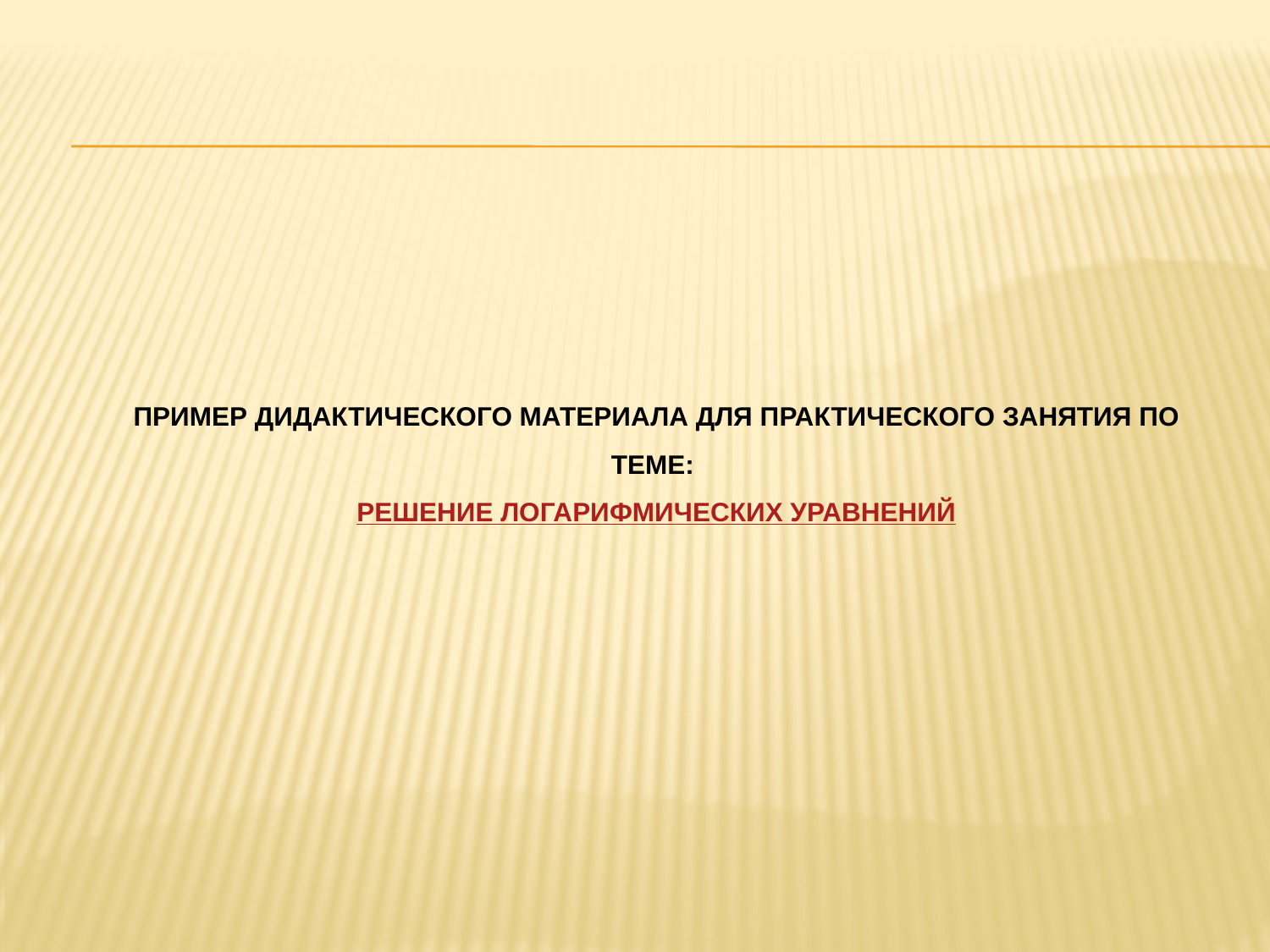

# Пример дидактического материала для практического занятия по теме: Решение логарифмических уравнений